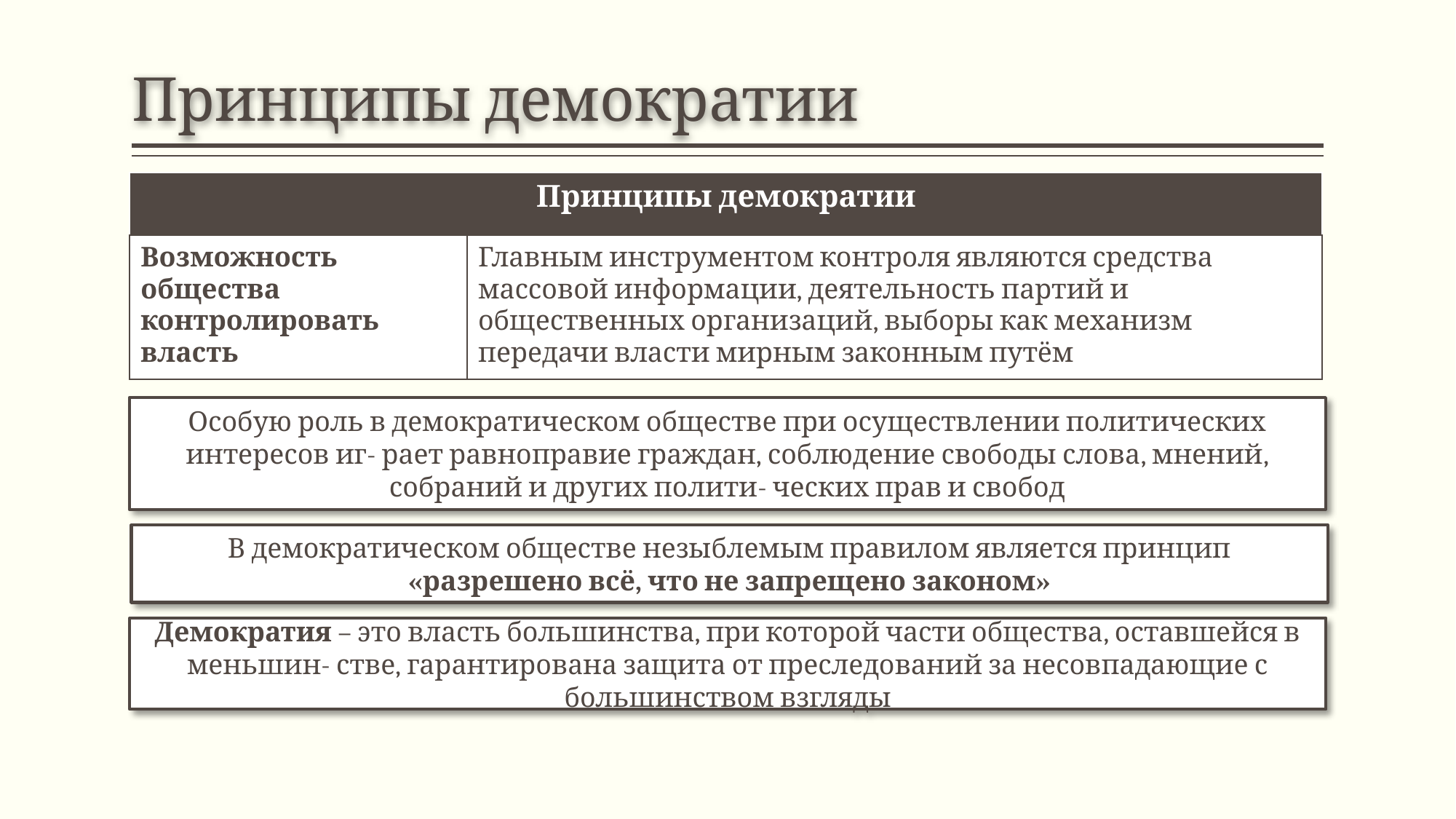

# Принципы демократии
| Принципы демократии |  |
| --- | --- |
| Возможность общества контролировать власть | Главным инструментом контроля являются средства массовой информации, деятельность партий и общественных организаций, выборы как механизм передачи власти мирным законным путём |
Особую роль в демократическом обществе при осуществлении политических интересов иг- рает равноправие граждан, соблюдение свободы слова, мнений, собраний и других полити- ческих прав и свобод
В демократическом обществе незыблемым правилом является принцип «разрешено всё, что не запрещено законом»
Демократия – это власть большинства, при которой части общества, оставшейся в меньшин- стве, гарантирована защита от преследований за несовпадающие с большинством взгляды